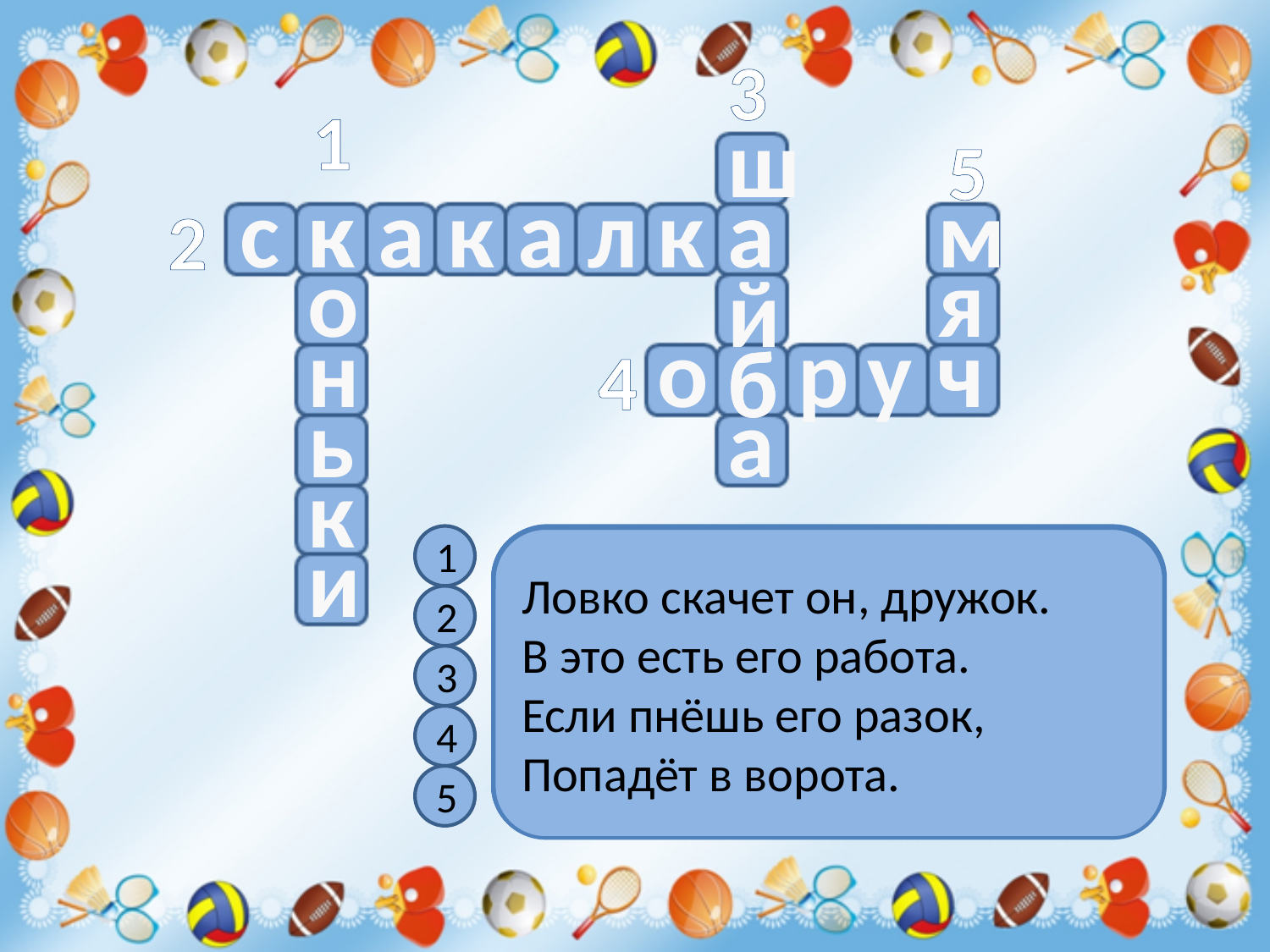

3
1
ш
а
й
б
а
5
с
к
к
а
к
а
л
к
а
к
к
о
н
ь
к
и
м
я
ч
2
о
р
у
ч
б
4
1
«Ловко мы скользим по льду,
У тебя на поводу.
Мы бежим наперегонки».
Это зимние … .
Раз подпрыгнул, два прыжок
Вот он ловкий твой скачок.
Есть верёвка, палка, палка
Это длинная … .
Её ведут к воротам смело.
Игроки команды в шлемах.
По льду ловко скользит
И вдруг в ворота залетит.
Я на талии его кручу,
Останавливаться не хочу.
Похож на букву «О» кружок,
Давай и ты крути, дружок!
Ловко скачет он, дружок.
В это есть его работа.
Если пнёшь его разок,
Попадёт в ворота.
2
3
4
5